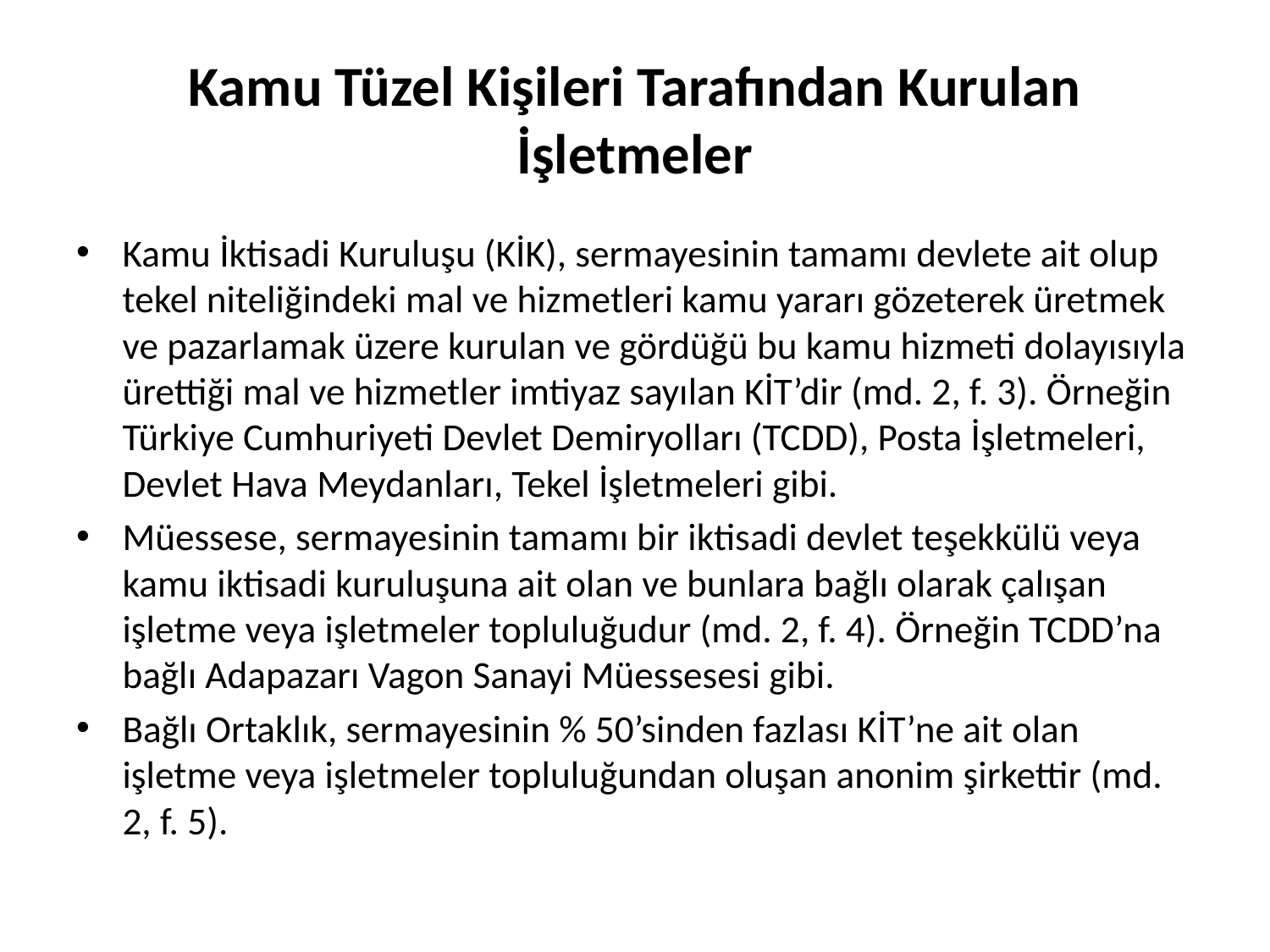

# Kamu Tüzel Kişileri Tarafından Kurulan İşletmeler
Kamu İktisadi Kuruluşu (KİK), sermayesinin tamamı devlete ait olup tekel niteliğindeki mal ve hizmetleri kamu yararı gözeterek üretmek ve pazarlamak üzere kurulan ve gördüğü bu kamu hizmeti dolayısıyla ürettiği mal ve hizmetler imtiyaz sayılan KİT’dir (md. 2, f. 3). Örneğin Türkiye Cumhuriyeti Devlet Demiryolları (TCDD), Posta İşletmeleri, Devlet Hava Meydanları, Tekel İşletmeleri gibi.
Müessese, sermayesinin tamamı bir iktisadi devlet teşekkülü veya kamu iktisadi kuruluşuna ait olan ve bunlara bağlı olarak çalışan işletme veya işletmeler topluluğudur (md. 2, f. 4). Örneğin TCDD’na bağlı Adapazarı Vagon Sanayi Müessesesi gibi.
Bağlı Ortaklık, sermayesinin % 50’sinden fazlası KİT’ne ait olan işletme veya işletmeler topluluğundan oluşan anonim şirkettir (md. 2, f. 5).